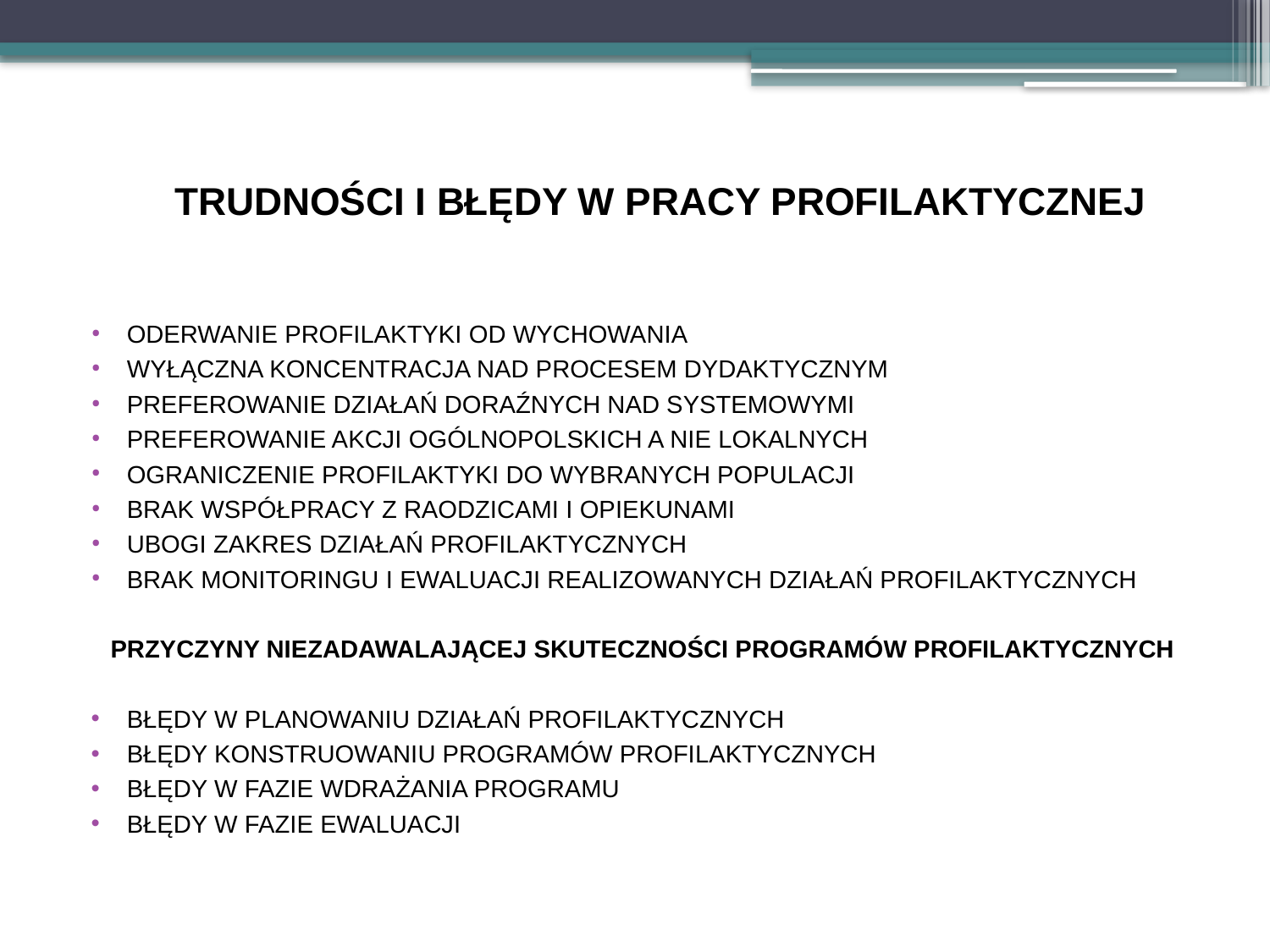

# TRUDNOŚCI I BŁĘDY W PRACY PROFILAKTYCZNEJ
ODERWANIE PROFILAKTYKI OD WYCHOWANIA
WYŁĄCZNA KONCENTRACJA NAD PROCESEM DYDAKTYCZNYM
PREFEROWANIE DZIAŁAŃ DORAŹNYCH NAD SYSTEMOWYMI
PREFEROWANIE AKCJI OGÓLNOPOLSKICH A NIE LOKALNYCH
OGRANICZENIE PROFILAKTYKI DO WYBRANYCH POPULACJI
BRAK WSPÓŁPRACY Z RAODZICAMI I OPIEKUNAMI
UBOGI ZAKRES DZIAŁAŃ PROFILAKTYCZNYCH
BRAK MONITORINGU I EWALUACJI REALIZOWANYCH DZIAŁAŃ PROFILAKTYCZNYCH

PRZYCZYNY NIEZADAWALAJĄCEJ SKUTECZNOŚCI PROGRAMÓW PROFILAKTYCZNYCH

BŁĘDY W PLANOWANIU DZIAŁAŃ PROFILAKTYCZNYCH
BŁĘDY KONSTRUOWANIU PROGRAMÓW PROFILAKTYCZNYCH
BŁĘDY W FAZIE WDRAŻANIA PROGRAMU
BŁĘDY W FAZIE EWALUACJI